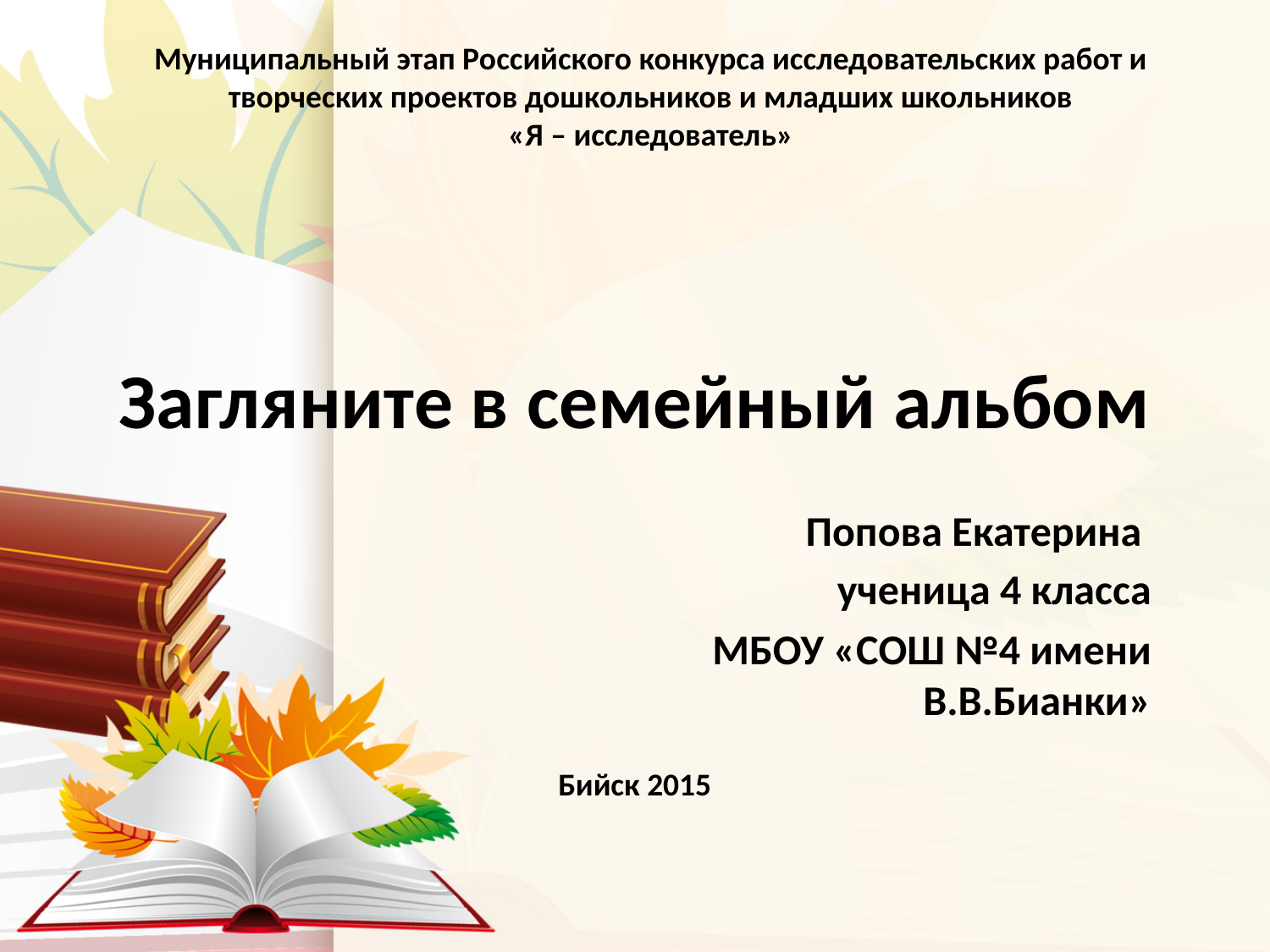

Муниципальный этап Российского конкурса исследовательских работ и творческих проектов дошкольников и младших школьников
«Я – исследователь»
# Загляните в семейный альбом
Попова Екатерина
ученица 4 класса
МБОУ «СОШ №4 имени В.В.Бианки»
Бийск 2015